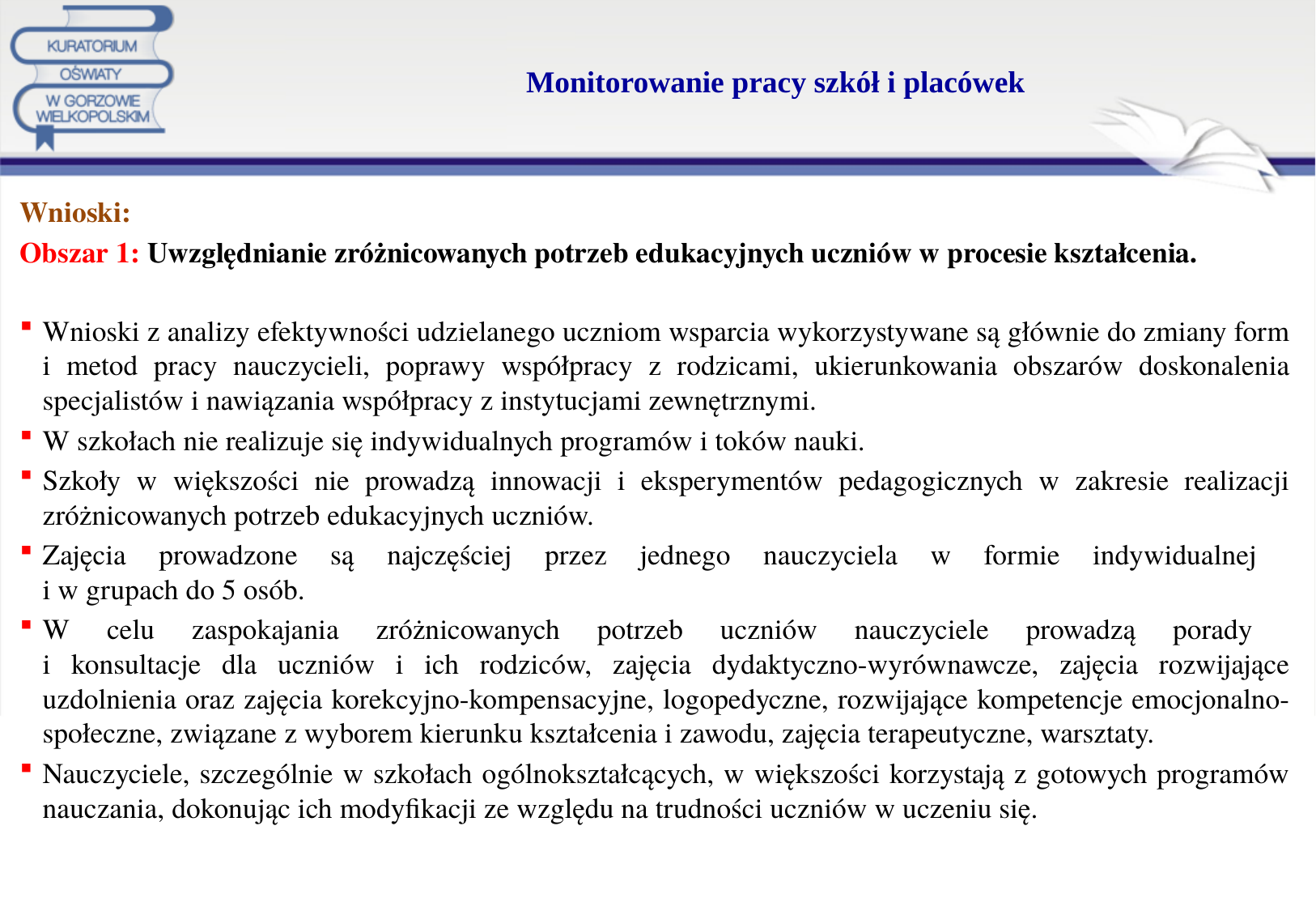

# Monitorowanie pracy szkół i placówek
Wnioski:
Obszar 1: Uwzględnianie zróżnicowanych potrzeb edukacyjnych uczniów w procesie kształcenia.

Wnioski z analizy efektywności udzielanego uczniom wsparcia wykorzystywane są głównie do zmiany form i metod pracy nauczycieli, poprawy współpracy z rodzicami, ukierunkowania obszarów doskonalenia specjalistów i nawiązania współpracy z instytucjami zewnętrznymi.
W szkołach nie realizuje się indywidualnych programów i toków nauki.
Szkoły w większości nie prowadzą innowacji i eksperymentów pedagogicznych w zakresie realizacji zróżnicowanych potrzeb edukacyjnych uczniów.
Zajęcia prowadzone są najczęściej przez jednego nauczyciela w formie indywidualnej
i w grupach do 5 osób.
W celu zaspokajania zróżnicowanych potrzeb uczniów nauczyciele prowadzą porady
i konsultacje dla uczniów i ich rodziców, zajęcia dydaktyczno-wyrównawcze, zajęcia rozwijające uzdolnienia oraz zajęcia korekcyjno-kompensacyjne, logopedyczne, rozwijające kompetencje emocjonalno-społeczne, związane z wyborem kierunku kształcenia i zawodu, zajęcia terapeutyczne, warsztaty.
Nauczyciele, szczególnie w szkołach ogólnokształcących, w większości korzystają z gotowych programów nauczania, dokonując ich modyfikacji ze względu na trudności uczniów w uczeniu się.